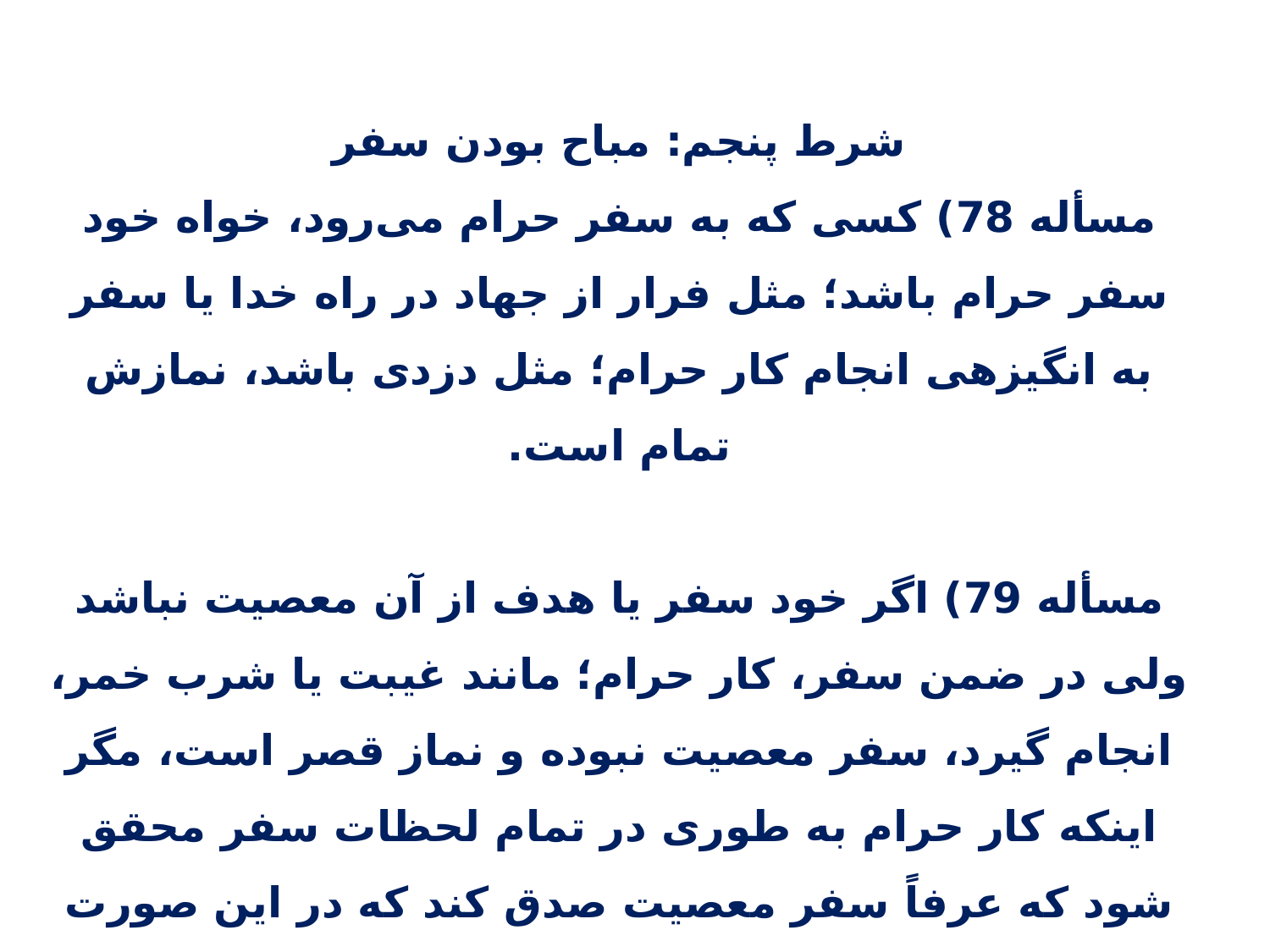

شرط پنجم: مباح بودن سفر
مسأله 78) کسی که به سفر حرام می‌رود، خواه خود سفر حرام باشد؛ مثل فرار از جهاد در راه خدا یا سفر به انگیزهی انجام کار حرام؛ مثل دزدی باشد، نمازش تمام است.

مسأله 79) اگر خود سفر یا هدف از آن معصیت نباشد ولی در ضمن سفر، کار حرام؛ مانند غیبت یا شرب خمر، انجام گیرد، سفر معصیت نبوده و نماز قصر است، مگر اینکه کار حرام به طوری در تمام لحظات سفر محقق شود که عرفاً سفر معصیت صدق کند که در این صورت نماز تمام است.